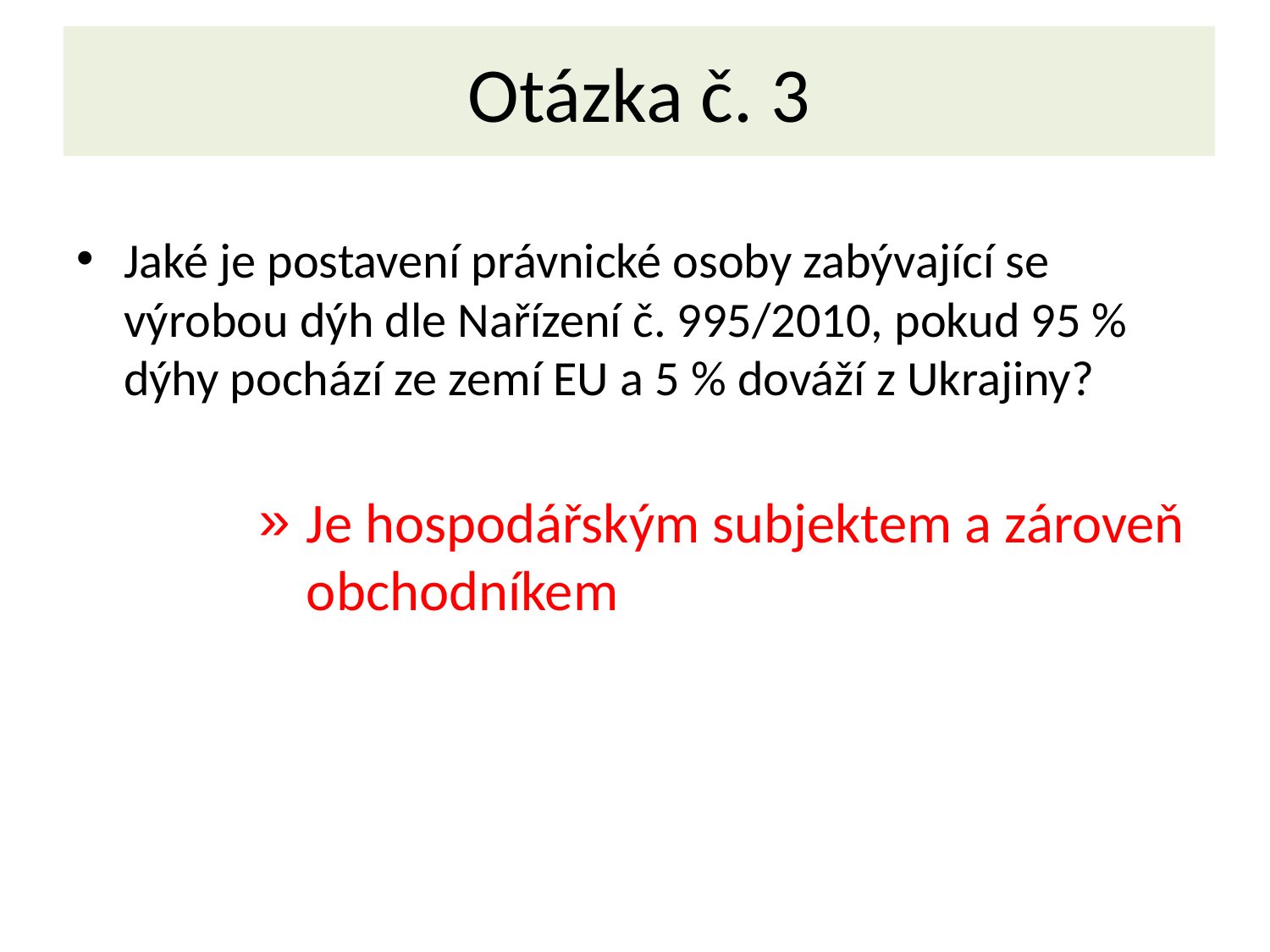

# Otázka č. 3
Jaké je postavení právnické osoby zabývající se výrobou dýh dle Nařízení č. 995/2010, pokud 95 % dýhy pochází ze zemí EU a 5 % dováží z Ukrajiny?

Je hospodářským subjektem a zároveň obchodníkem